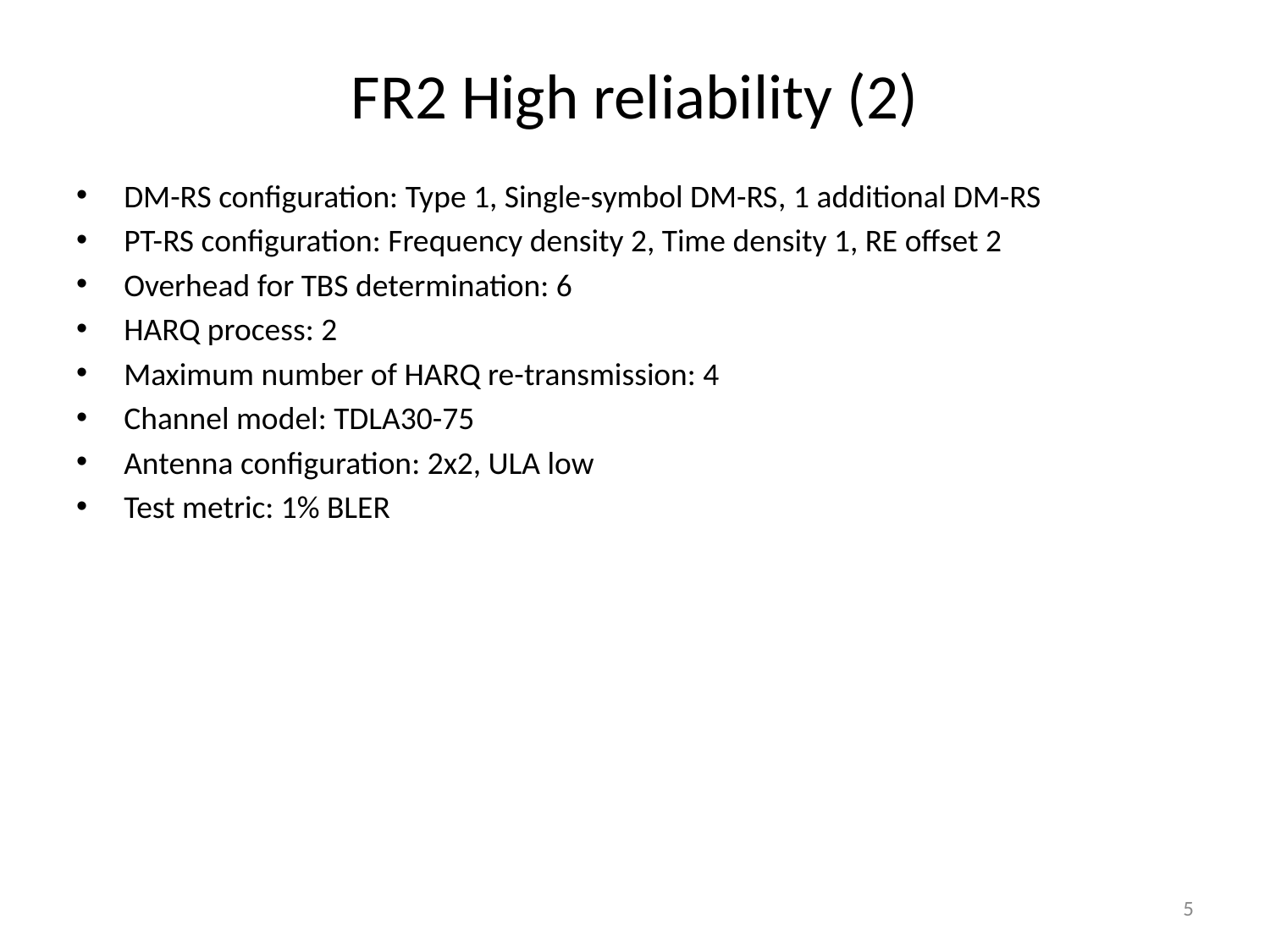

# FR2 High reliability (2)
DM-RS configuration: Type 1, Single-symbol DM-RS, 1 additional DM-RS
PT-RS configuration: Frequency density 2, Time density 1, RE offset 2
Overhead for TBS determination: 6
HARQ process: 2
Maximum number of HARQ re-transmission: 4
Channel model: TDLA30-75
Antenna configuration: 2x2, ULA low
Test metric: 1% BLER

5